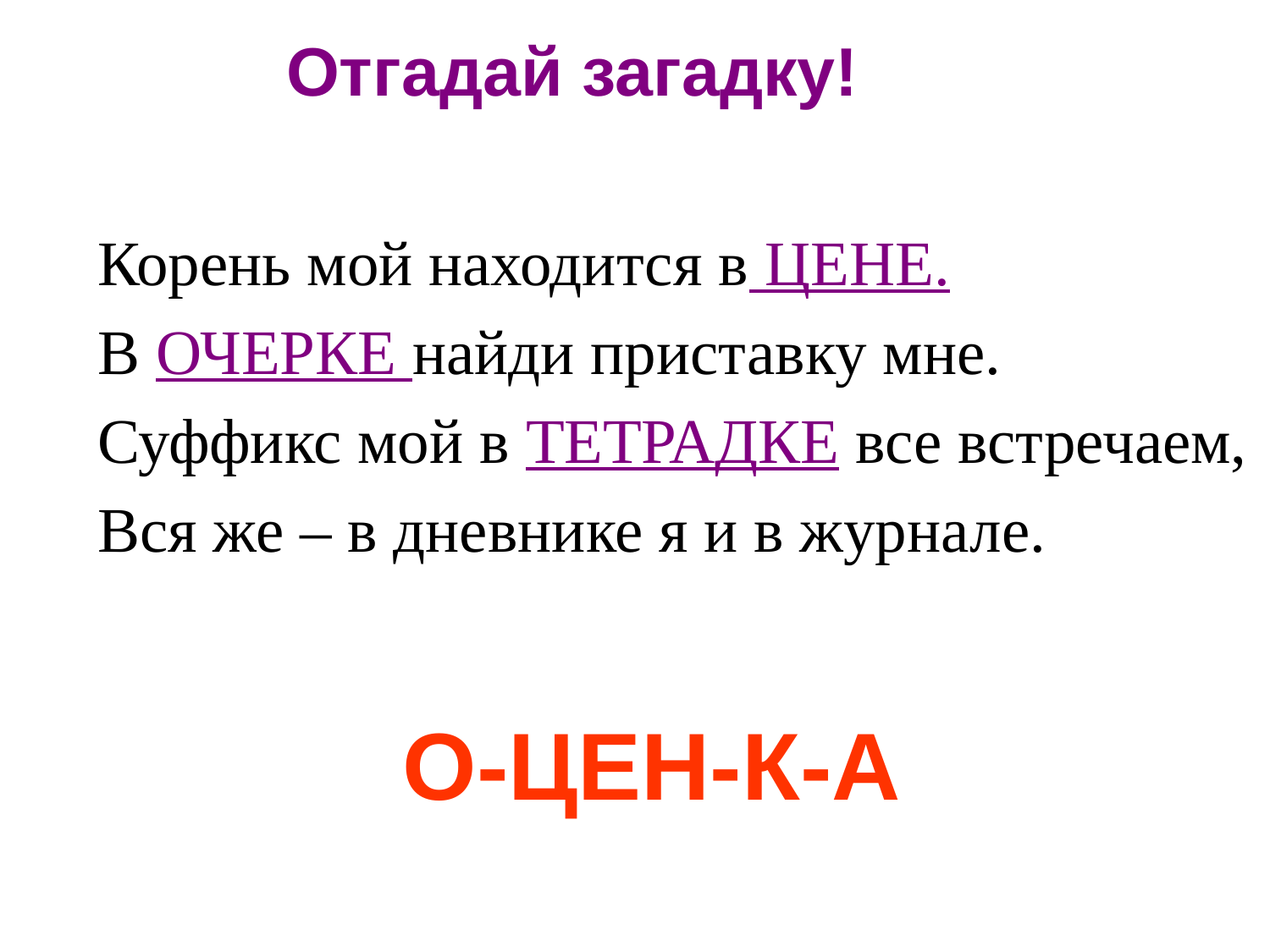

# Отгадай загадку!
Корень мой находится в ЦЕНЕ.
В ОЧЕРКЕ найди приставку мне.
Суффикс мой в ТЕТРАДКЕ все встречаем,
Вся же – в дневнике я и в журнале.
О-ЦЕН-К-А